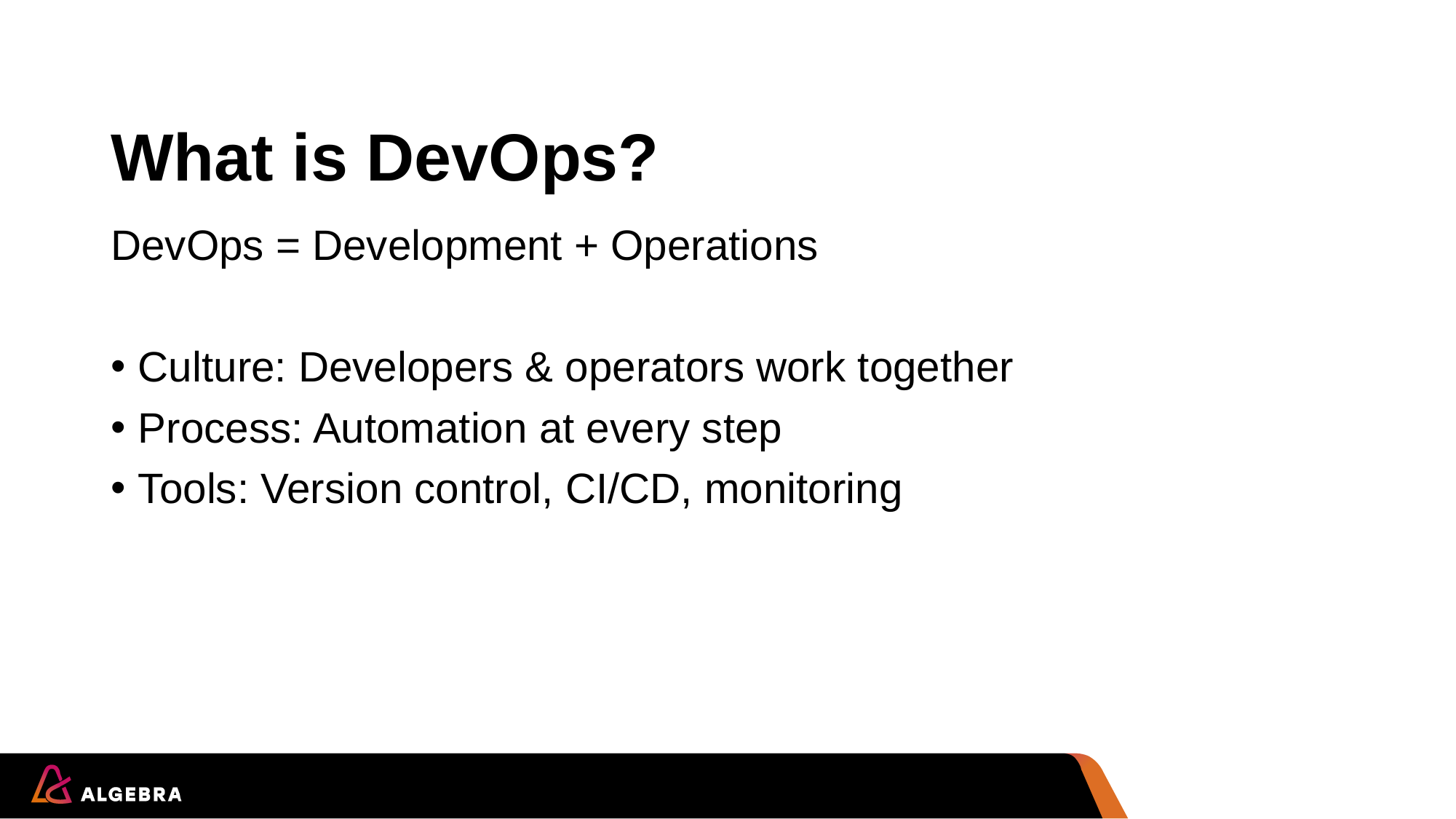

# What is DevOps?

DevOps = Development + Operations

Culture: Developers & operators work together
Process: Automation at every step
Tools: Version control, CI/CD, monitoring